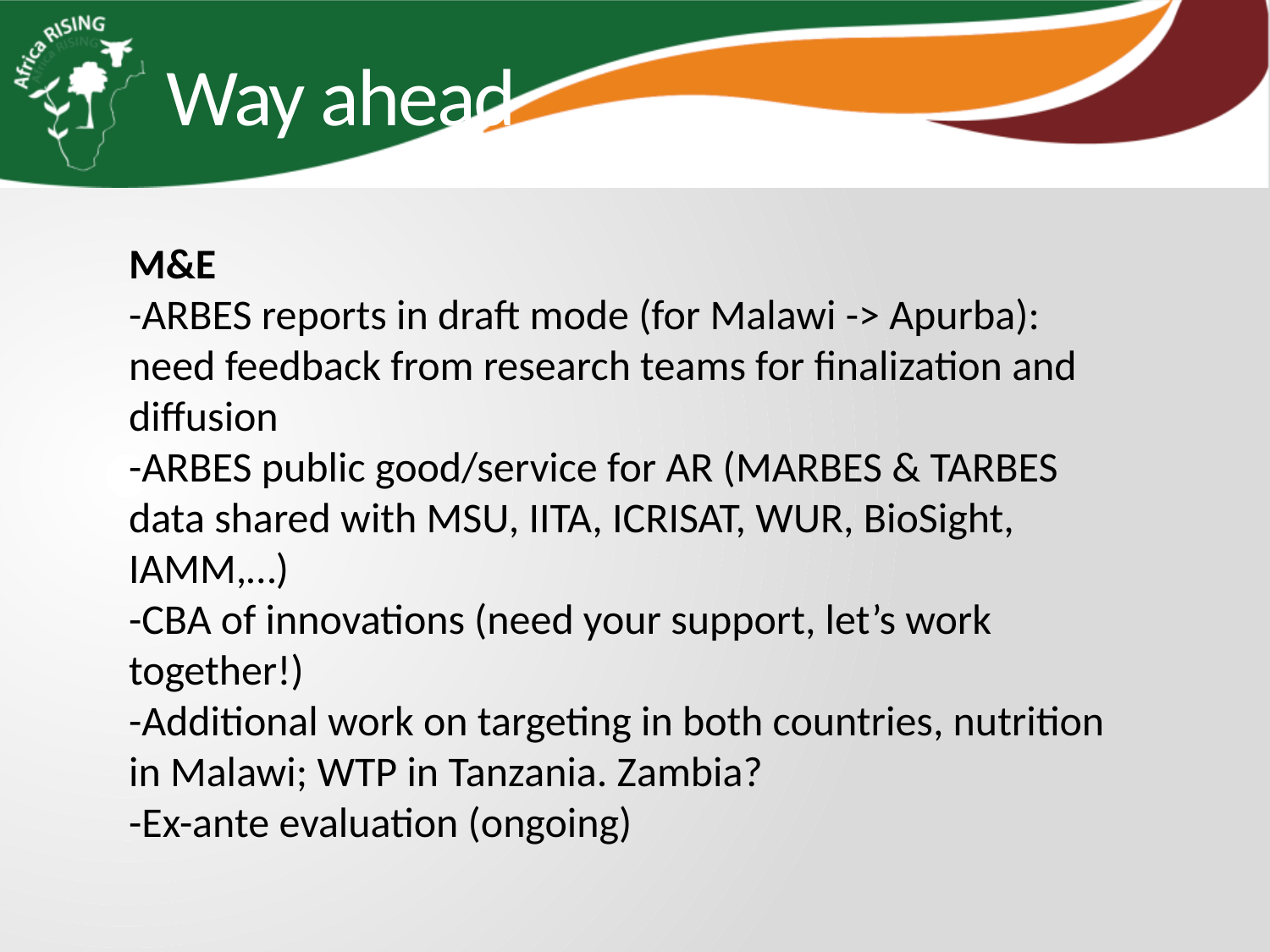

Way ahead
M&E
-ARBES reports in draft mode (for Malawi -> Apurba): need feedback from research teams for finalization and diffusion
-ARBES public good/service for AR (MARBES & TARBES data shared with MSU, IITA, ICRISAT, WUR, BioSight, IAMM,…)
-CBA of innovations (need your support, let’s work together!)
-Additional work on targeting in both countries, nutrition in Malawi; WTP in Tanzania. Zambia?
-Ex-ante evaluation (ongoing)